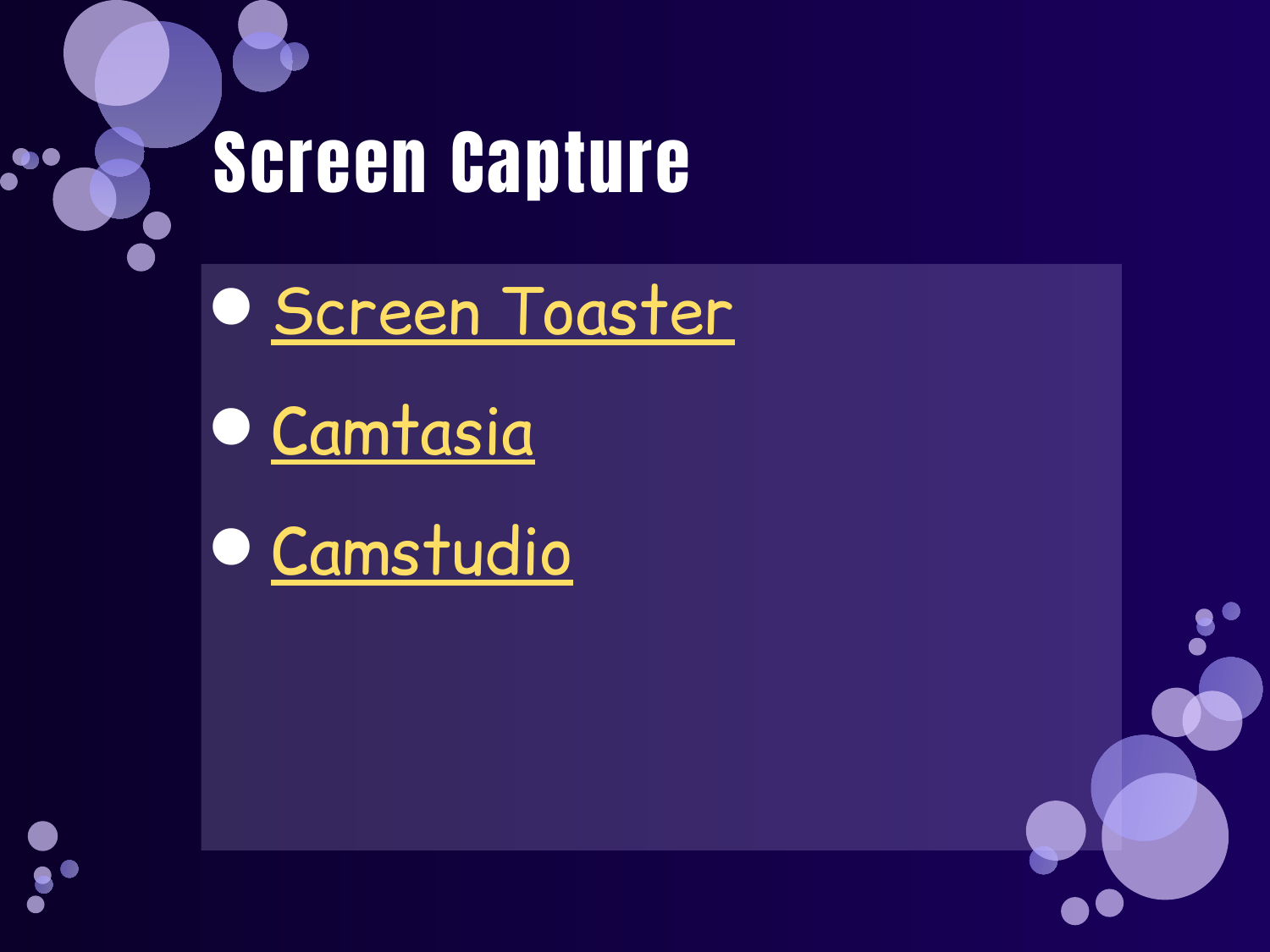

# Screen Capture
Screen Toaster
Camtasia
Camstudio